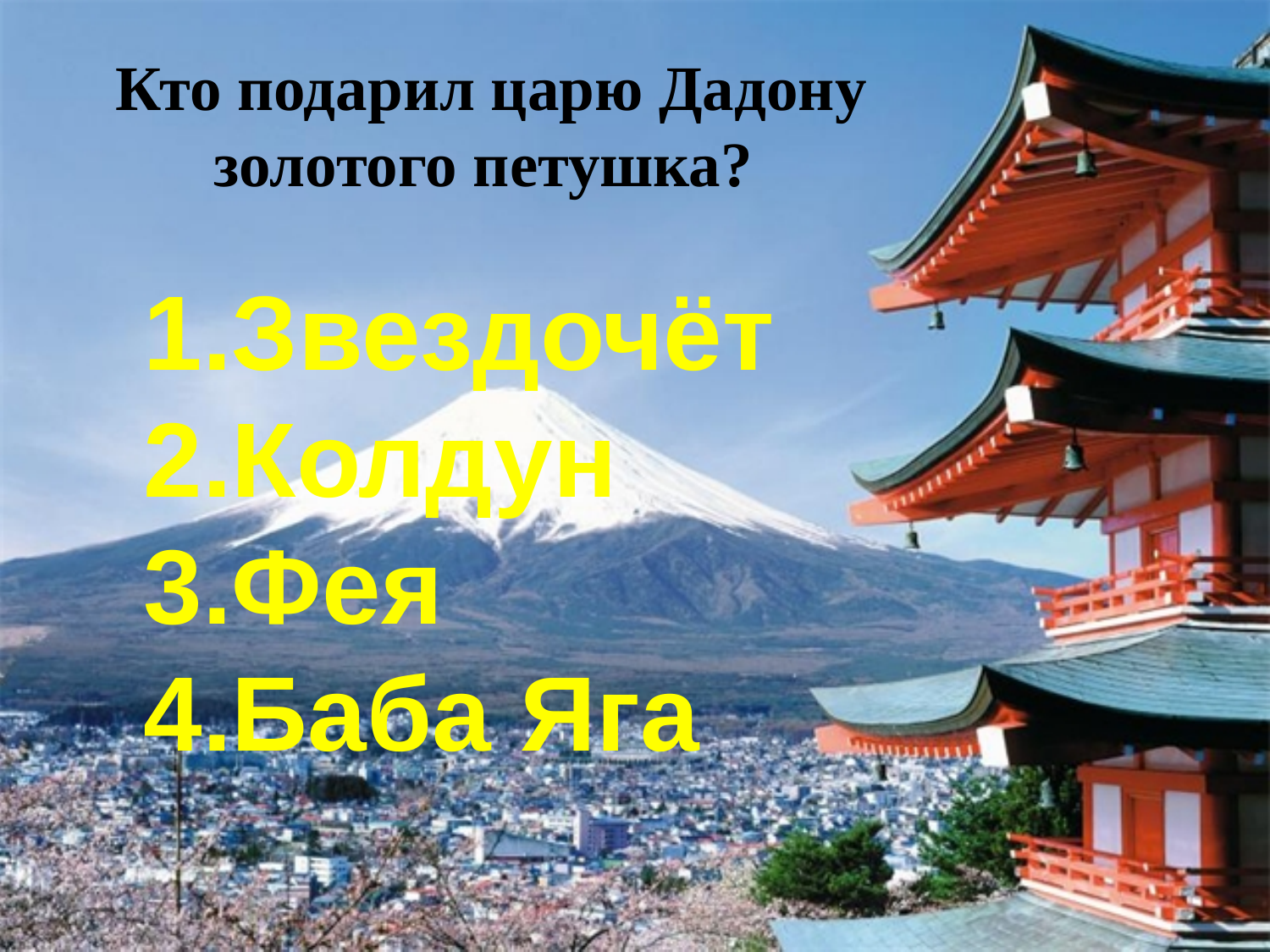

Кто подарил царю Дадону золотого петушка?
Звездочёт
Колдун
Фея
Баба Яга